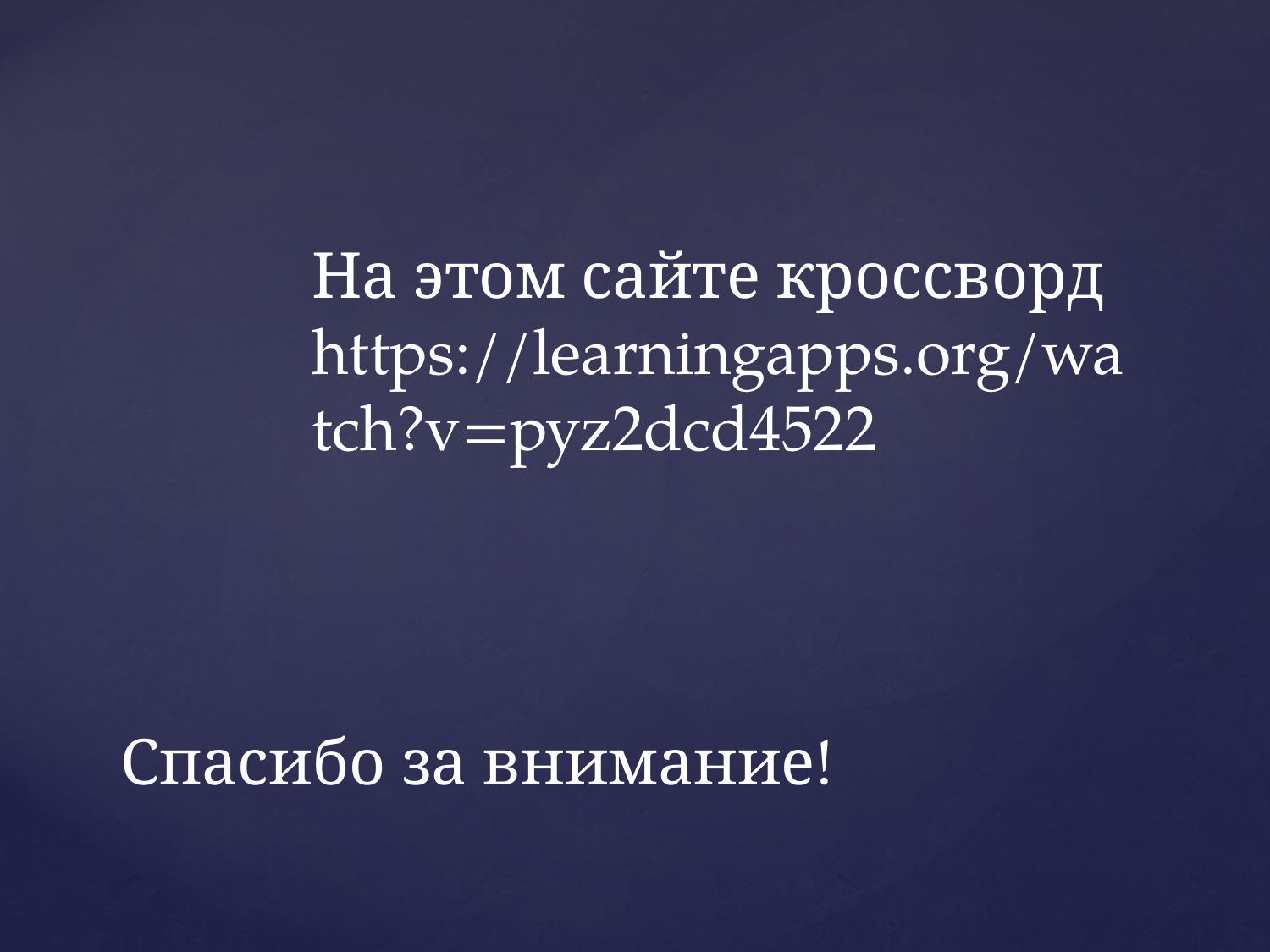

На этом сайте кроссворд https://learningapps.org/watch?v=pyz2dcd4522
# Спасибо за внимание!